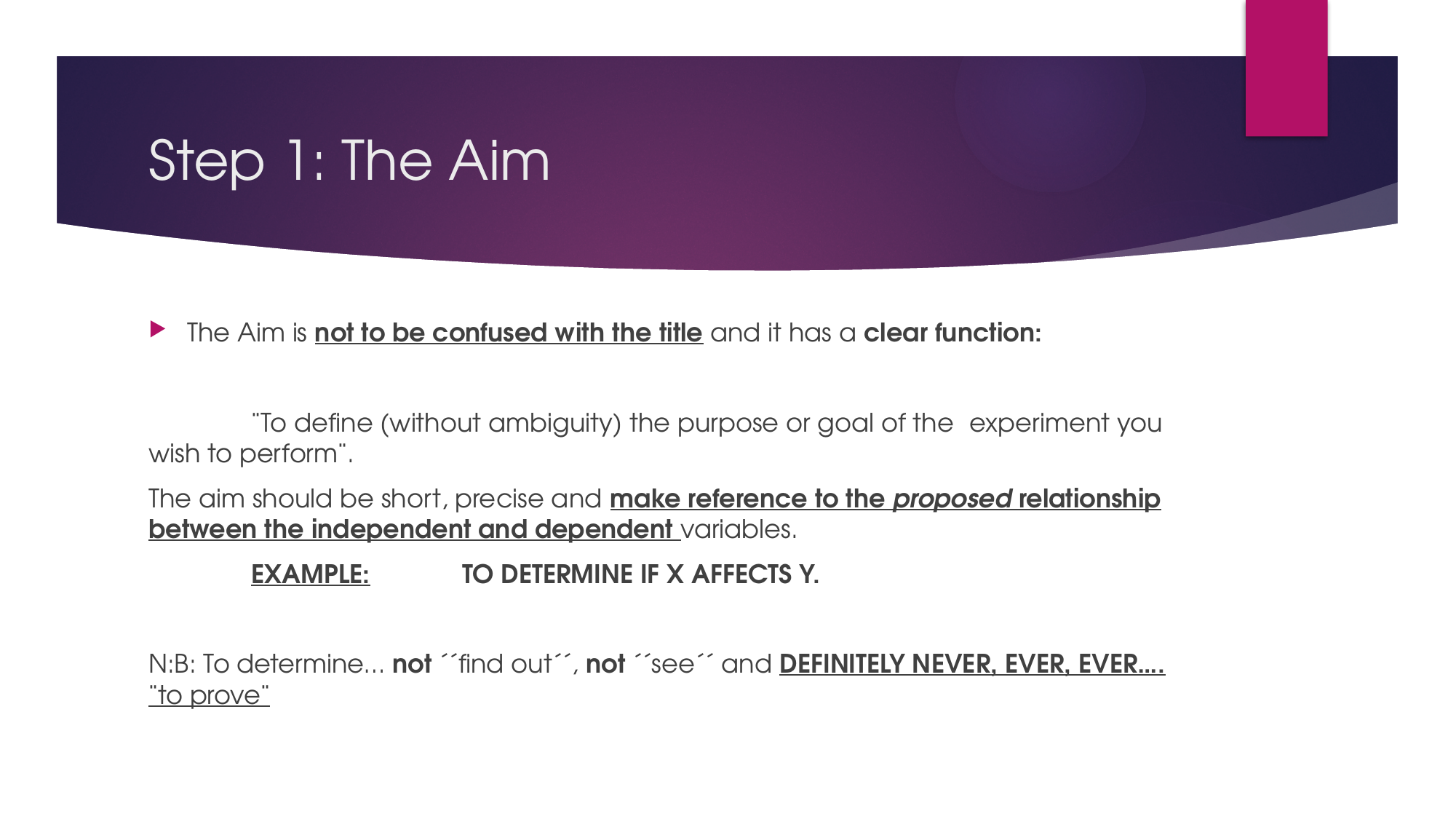

# Step 1: The Aim
The Aim is not to be confused with the title and it has a clear function:

	¨To define (without ambiguity) the purpose or goal of the 	experiment you wish to perform¨.
The aim should be short, precise and make reference to the proposed relationship between the independent and dependent variables.
		EXAMPLE:             TO DETERMINE IF X AFFECTS Y.

N:B: To determine… not ´´find out´´, not ´´see´´ and DEFINITELY NEVER, EVER, EVER…. ¨to prove¨